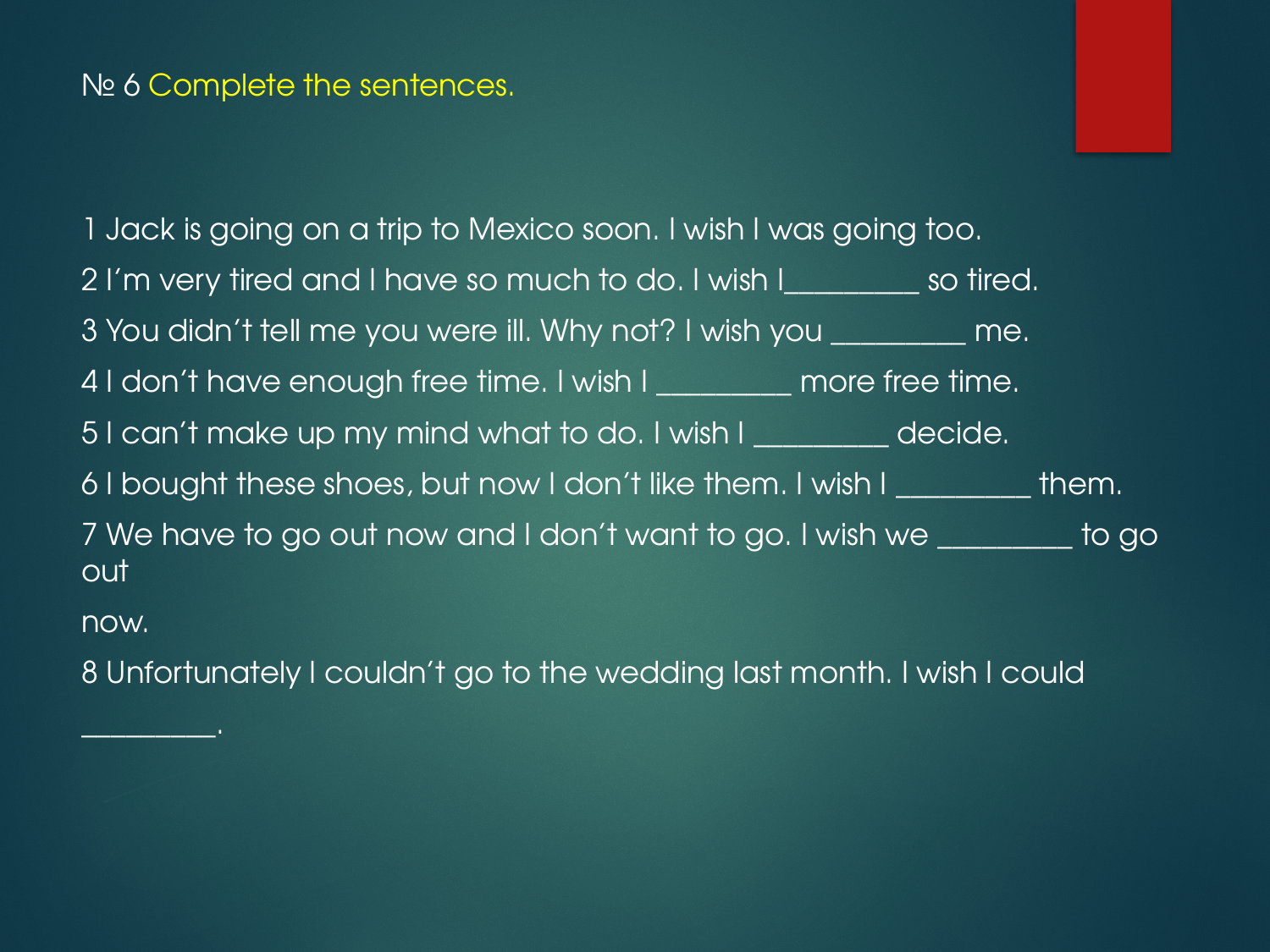

№ 6 Complete the sentences.
1 Jack is going on a trip to Mexico soon. I wish I was going too.
2 I’m very tired and I have so much to do. I wish I_________ so tired.
3 You didn’t tell me you were ill. Why not? I wish you _________ me.
4 I don’t have enough free time. I wish I _________ more free time.
5 I can’t make up my mind what to do. I wish I _________ decide.
6 I bought these shoes, but now I don’t like them. I wish I _________ them.
7 We have to go out now and I don’t want to go. I wish we _________ to go out
now.
8 Unfortunately I couldn’t go to the wedding last month. I wish I could
_________.